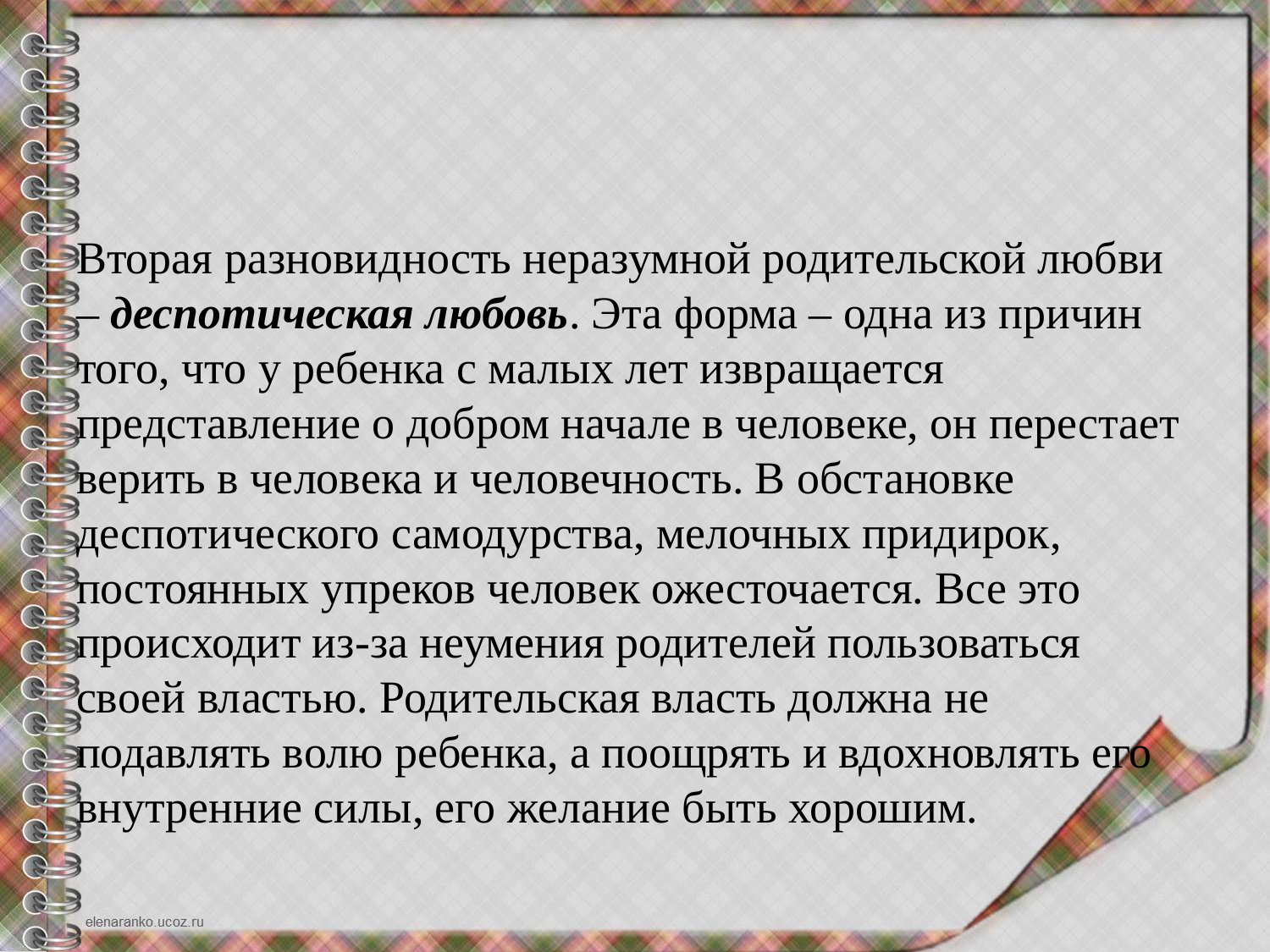

#
Вторая разновидность неразумной родительской любви – деспотическая любовь. Эта форма – одна из причин того, что у ребенка с малых лет извращается представление о добром начале в человеке, он перестает верить в человека и человечность. В обстановке деспотического самодурства, мелочных придирок, постоянных упреков человек ожесточается. Все это происходит из-за неумения родителей пользоваться своей властью. Родительская власть должна не подавлять волю ребенка, а поощрять и вдохновлять его внутренние силы, его желание быть хорошим.